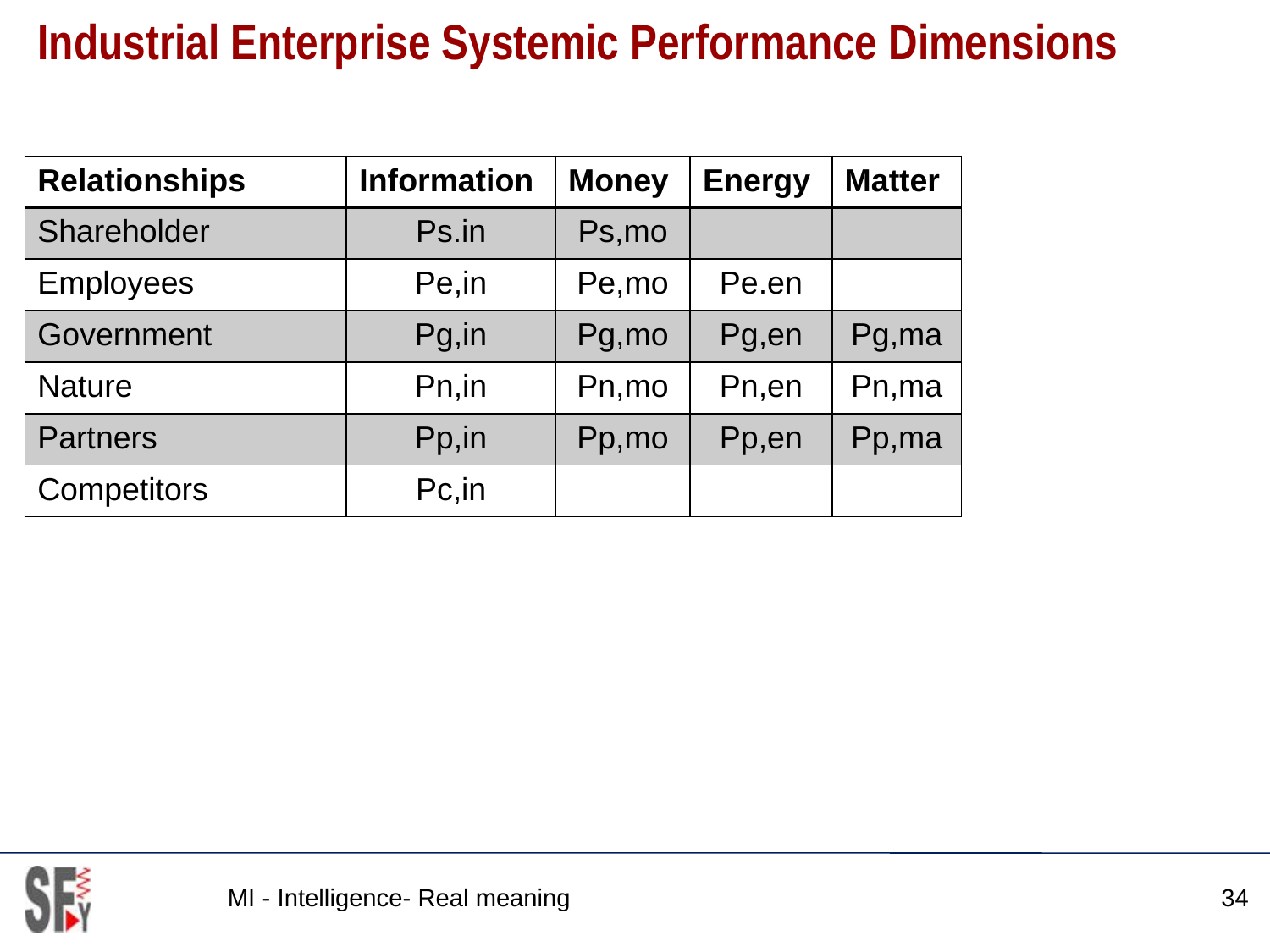

# Industrial Enterprise Systemic Performance Dimensions
| Relationships | Information | Money | Energy | Matter |
| --- | --- | --- | --- | --- |
| Shareholder | Ps.in | Ps,mo |  |  |
| Employees | Pe,in | Pe,mo | Pe.en |  |
| Government | Pg,in | Pg,mo | Pg,en | Pg,ma |
| Nature | Pn,in | Pn,mo | Pn,en | Pn,ma |
| Partners | Pp,in | Pp,mo | Pp,en | Pp,ma |
| Competitors | Pc,in |  |  |  |
MI - Intelligence- Real meaning
34